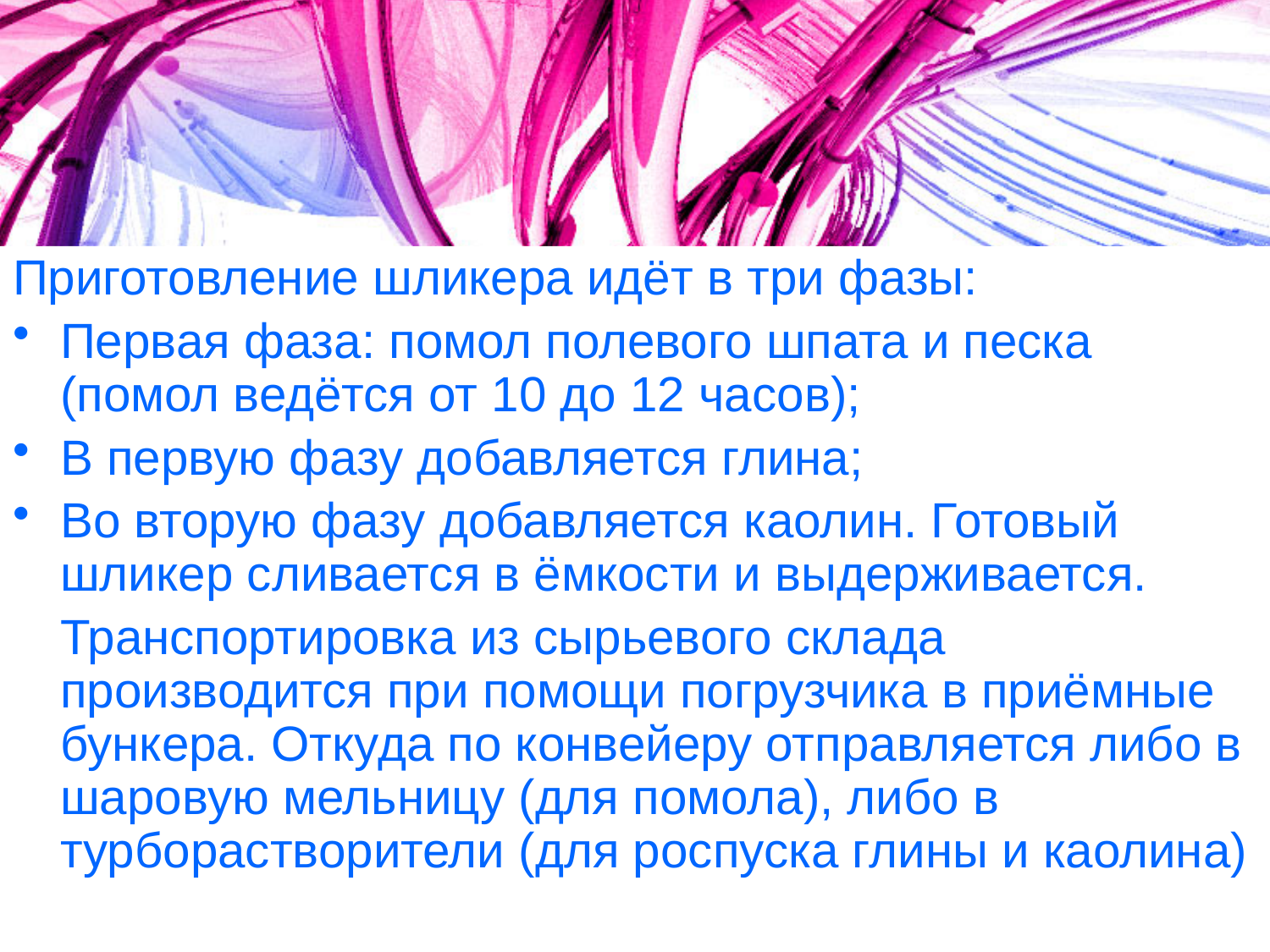

Приготовление шликера идёт в три фазы:
Первая фаза: помол полевого шпата и песка (помол ведётся от 10 до 12 часов);
В первую фазу добавляется глина;
Во вторую фазу добавляется каолин. Готовый шликер сливается в ёмкости и выдерживается.
	Транспортировка из сырьевого склада производится при помощи погрузчика в приёмные бункера. Откуда по конвейеру отправляется либо в шаровую мельницу (для помола), либо в турборастворители (для роспуска глины и каолина)